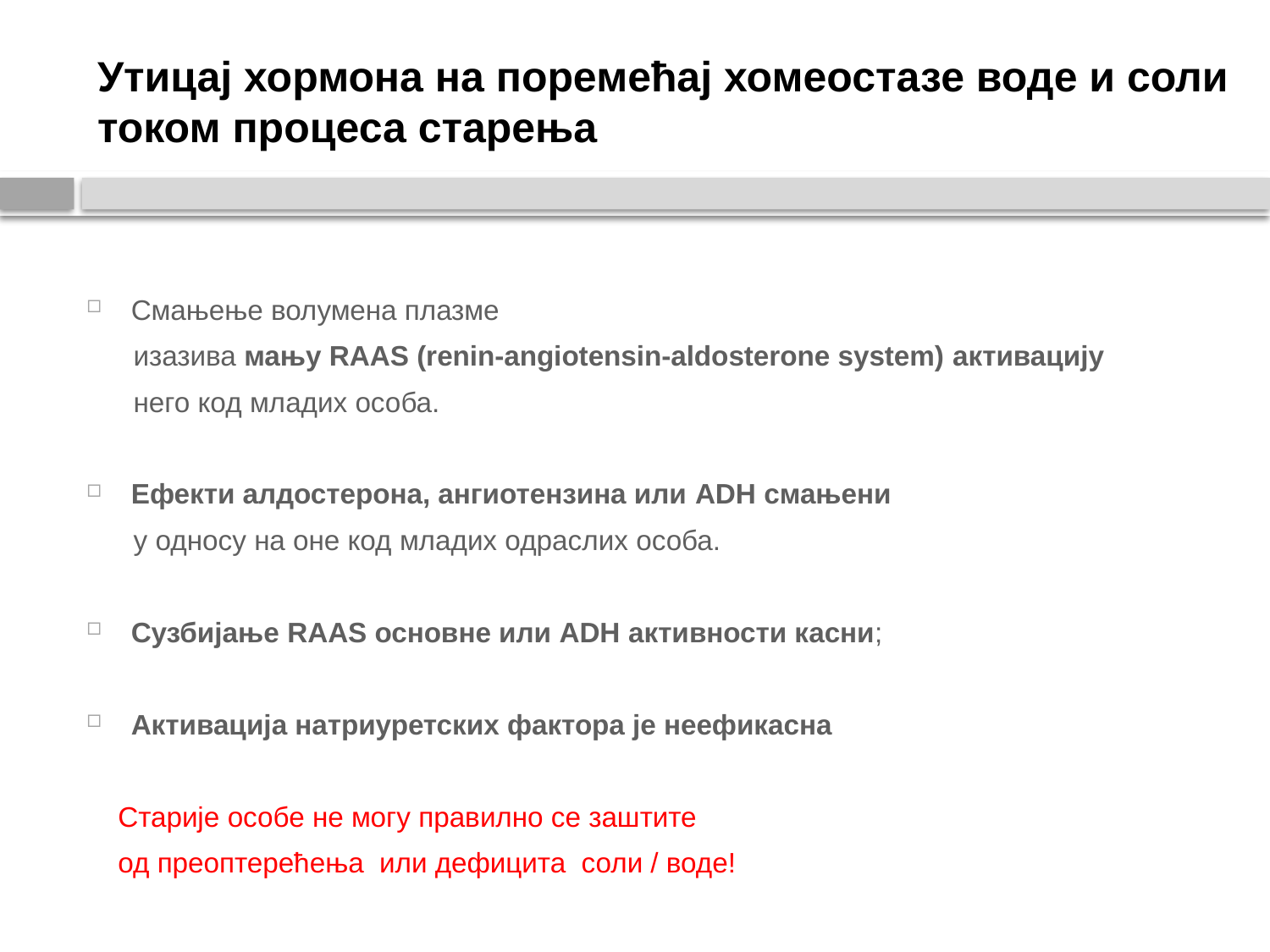

# Утицај хормона на поремећај хомеостазе воде и соли током процеса старења
Смањење волумена плазме
      изазива мању RAAS (renin-angiotensin-aldosterone system) активацију
      него код младих особа.

Ефекти алдостерона, ангиотензина или ADH смањени
      у односу на оне код младих одраслих особа.

Сузбијање RAAS основне или ADH активности касни;

Активација натриуретских фактора је неефикасна

    Старије особе не могу правилно се заштите
    од преоптерећења  или дефицита  соли / воде!